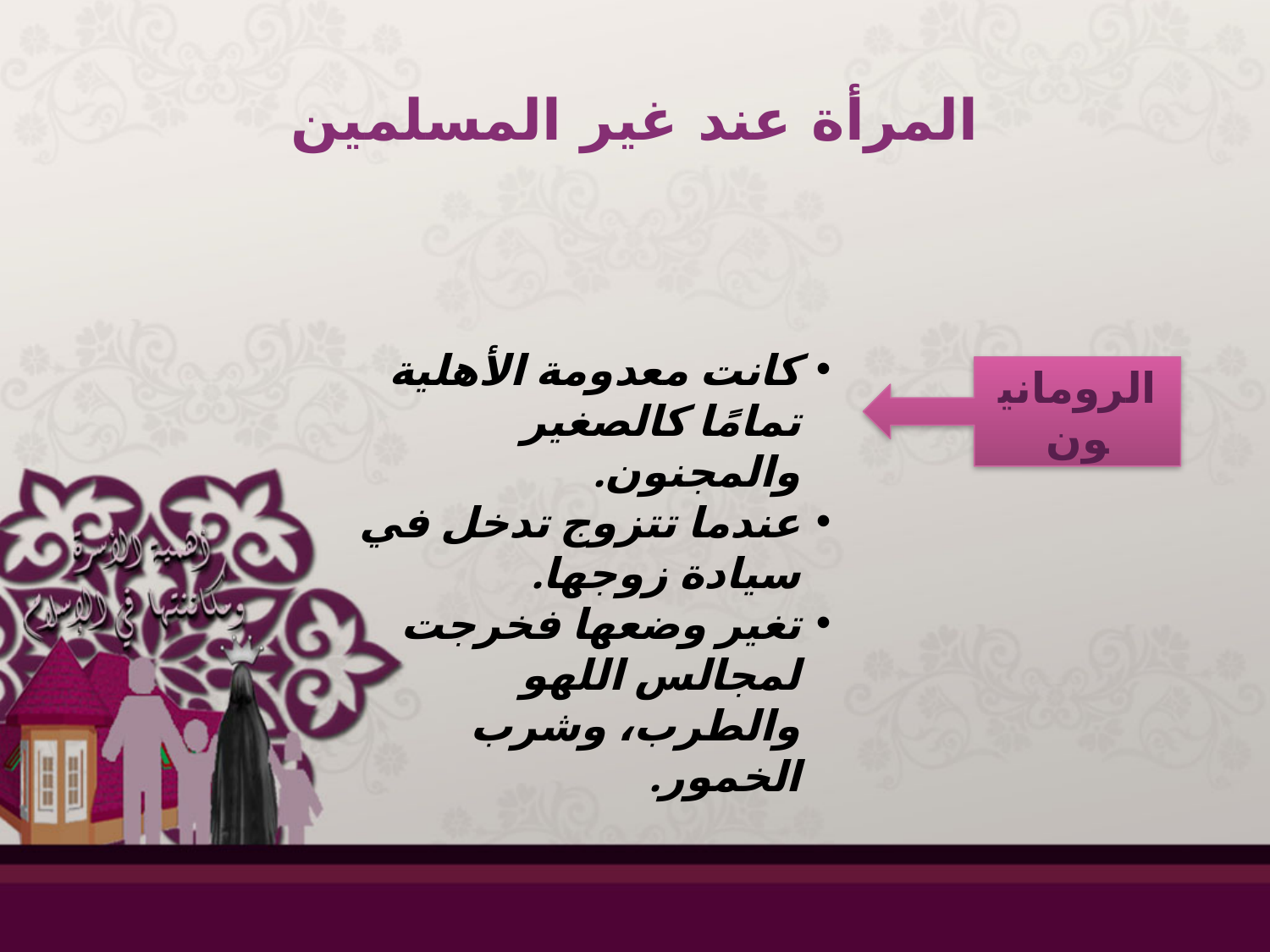

# المرأة عند غير المسلمين
كانت معدومة الأهلية تمامًا كالصغير والمجنون.
عندما تتزوج تدخل في سيادة زوجها.
تغير وضعها فخرجت لمجالس اللهو والطرب، وشرب الخمور.

الرومانيون